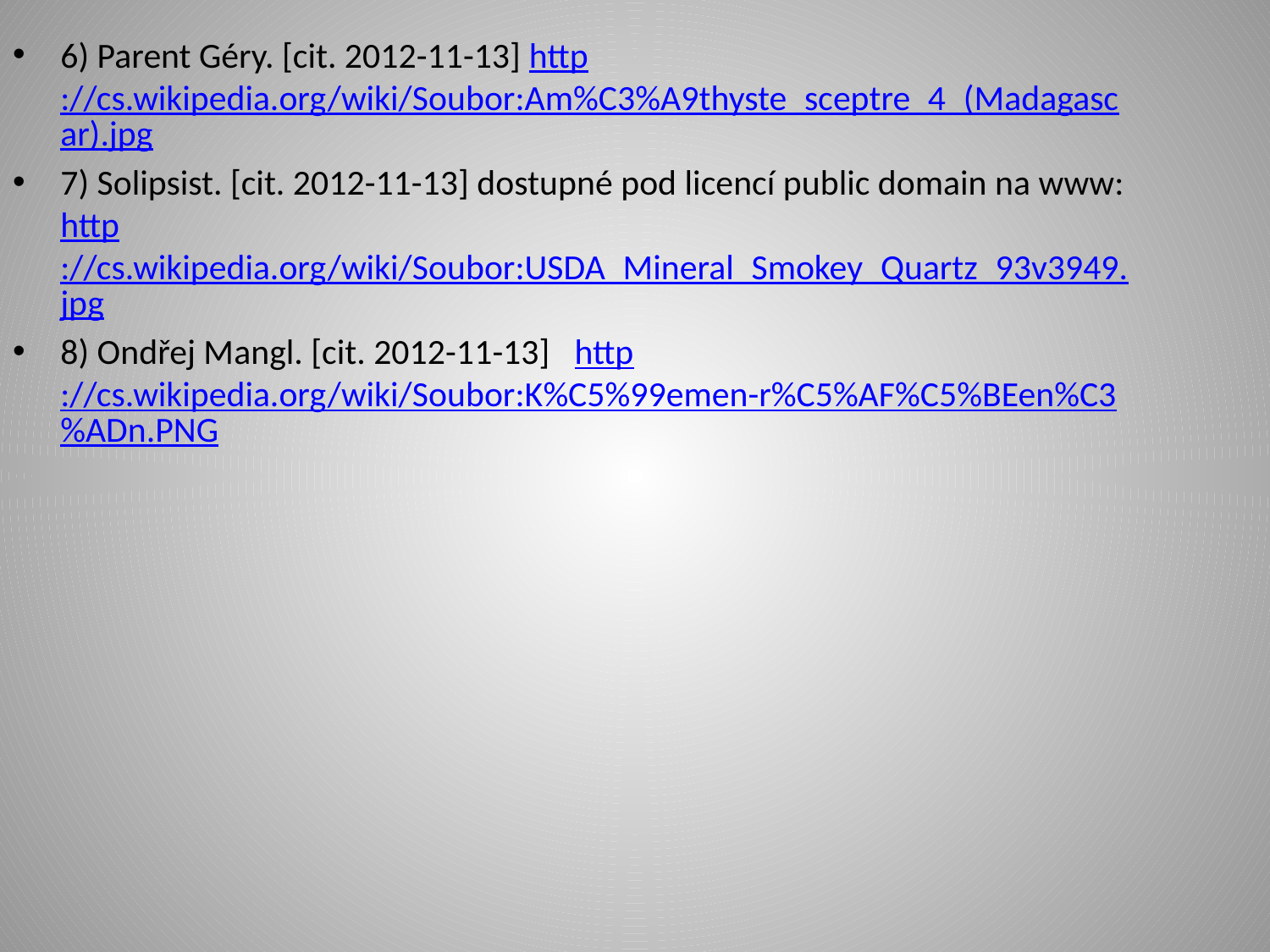

6) Parent Géry. [cit. 2012-11-13] http://cs.wikipedia.org/wiki/Soubor:Am%C3%A9thyste_sceptre_4_(Madagascar).jpg
7) Solipsist. [cit. 2012-11-13] dostupné pod licencí public domain na www: http://cs.wikipedia.org/wiki/Soubor:USDA_Mineral_Smokey_Quartz_93v3949.jpg
8) Ondřej Mangl. [cit. 2012-11-13]   http://cs.wikipedia.org/wiki/Soubor:K%C5%99emen-r%C5%AF%C5%BEen%C3%ADn.PNG